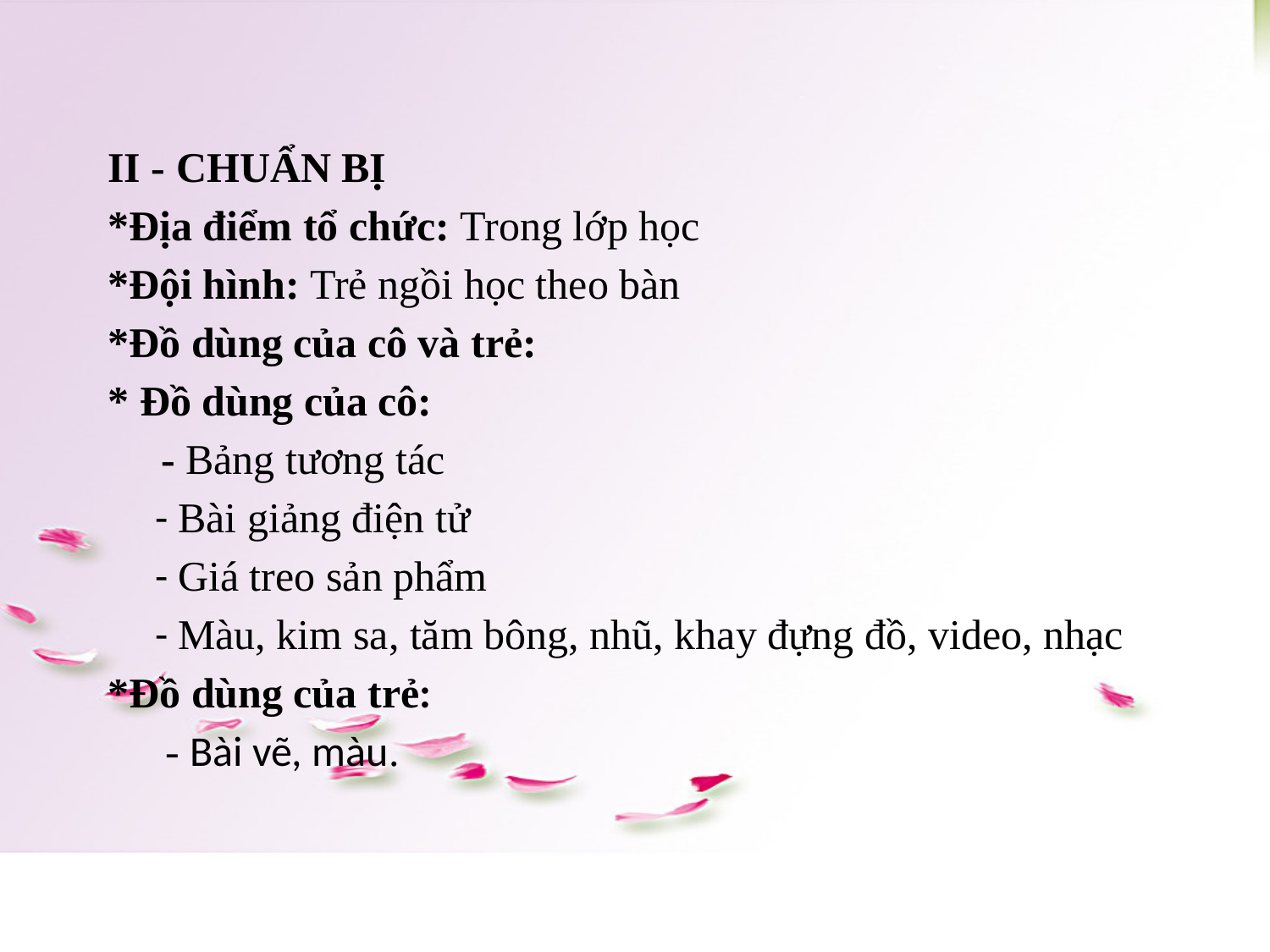

# II - CHUẨN BỊ *Địa điểm tổ chức: Trong lớp học *Đội hình: Trẻ ngồi học theo bàn *Đồ dùng của cô và trẻ: * Đồ dùng của cô: - Bảng tương tác - Bài giảng điện tử - Giá treo sản phẩm - Màu, kim sa, tăm bông, nhũ, khay đựng đồ, video, nhạc *Đồ dùng của trẻ: - Bài vẽ, màu.